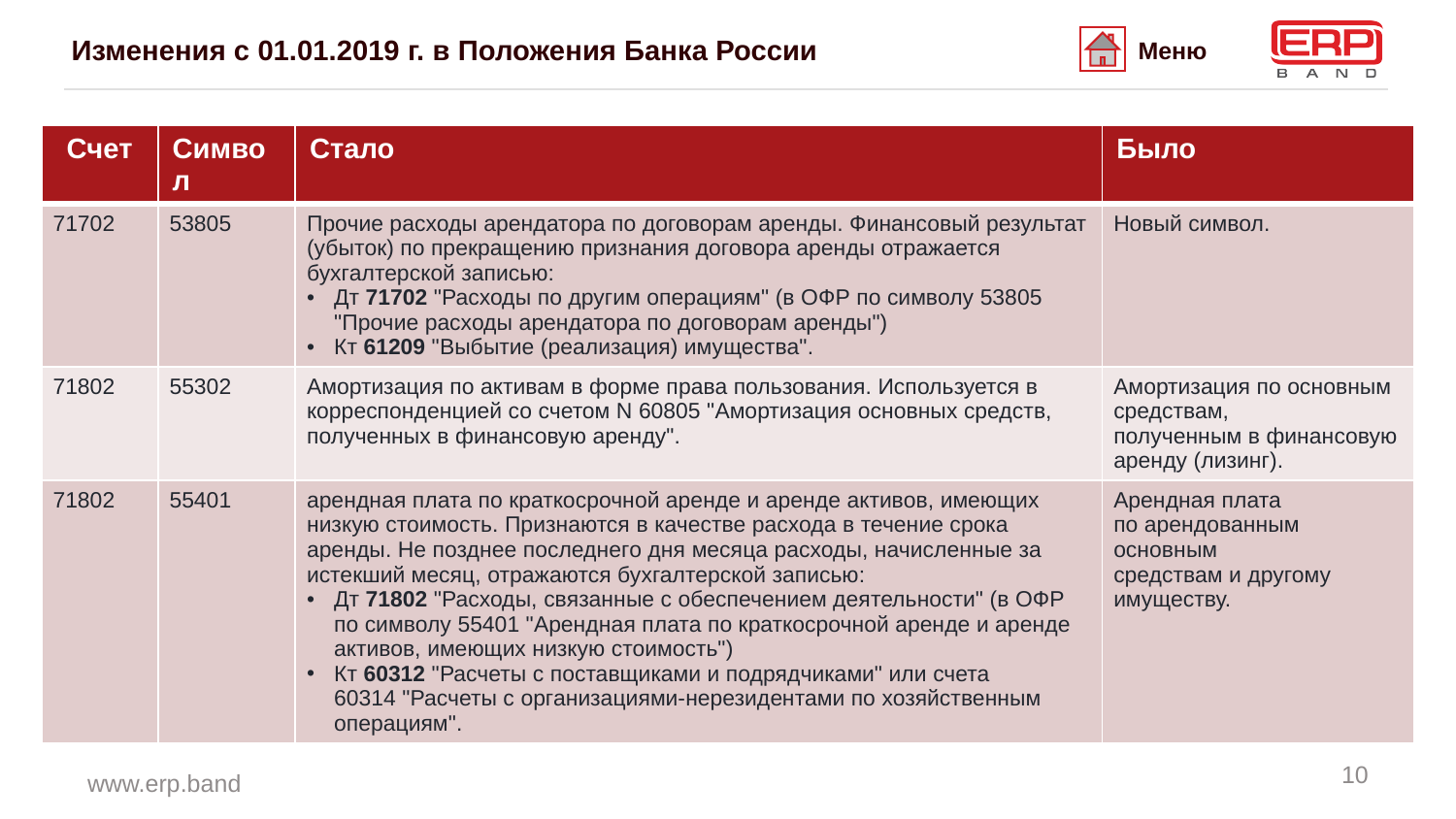

# Изменения с 01.01.2019 г. в Положения Банка России

Меню
| Счет | Символ | Стало | Было |
| --- | --- | --- | --- |
| 71702 | 53805 | Прочие расходы арендатора по договорам аренды. Финансовый результат (убыток) по прекращению признания договора аренды отражается бухгалтерской записью: Дт 71702 "Расходы по другим операциям" (в ОФР по символу 53805 "Прочие расходы арендатора по договорам аренды") Кт 61209 "Выбытие (реализация) имущества". | Новый символ. |
| 71802 | 55302 | Амортизация по активам в форме права пользования. Используется в корреспонденцией со счетом N 60805 "Амортизация основных средств, полученных в финансовую аренду". | Амортизация по основным средствам, полученным в финансовую аренду (лизинг). |
| 71802 | 55401 | арендная плата по краткосрочной аренде и аренде активов, имеющих низкую стоимость. Признаются в качестве расхода в течение срока аренды. Не позднее последнего дня месяца расходы, начисленные за истекший месяц, отражаются бухгалтерской записью: Дт 71802 "Расходы, связанные с обеспечением деятельности" (в ОФР по символу 55401 "Арендная плата по краткосрочной аренде и аренде активов, имеющих низкую стоимость") Кт 60312 "Расчеты с поставщиками и подрядчиками" или счета 60314 "Расчеты с организациями-нерезидентами по хозяйственным операциям". | Арендная плата по арендованным основным средствам и другому имуществу. |
10